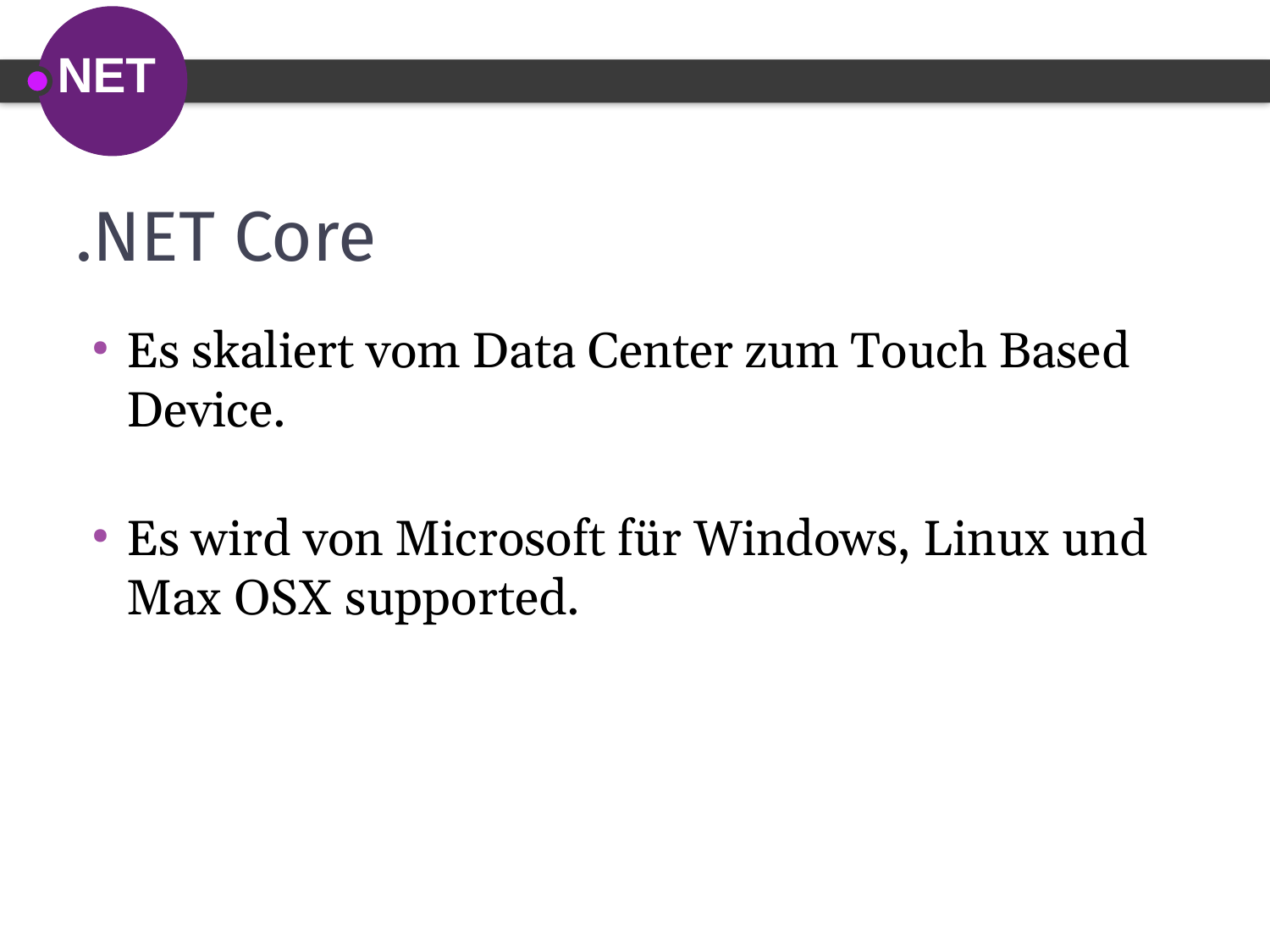

# .NET Core
Es skaliert vom Data Center zum Touch Based Device.

Es wird von Microsoft für Windows, Linux und Max OSX supported.